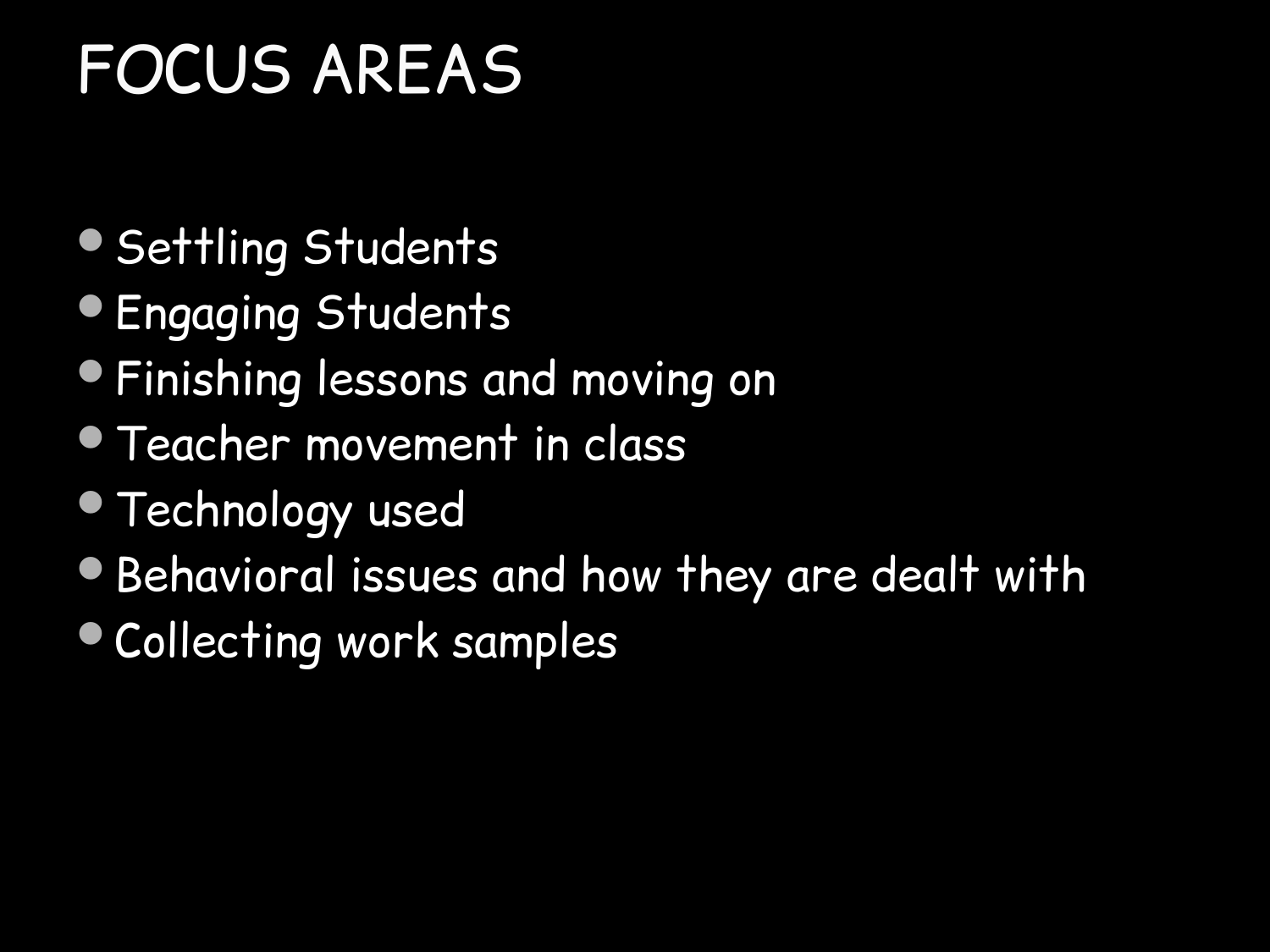

# FOCUS AREAS
Settling Students
Engaging Students
Finishing lessons and moving on
Teacher movement in class
Technology used
Behavioral issues and how they are dealt with
Collecting work samples